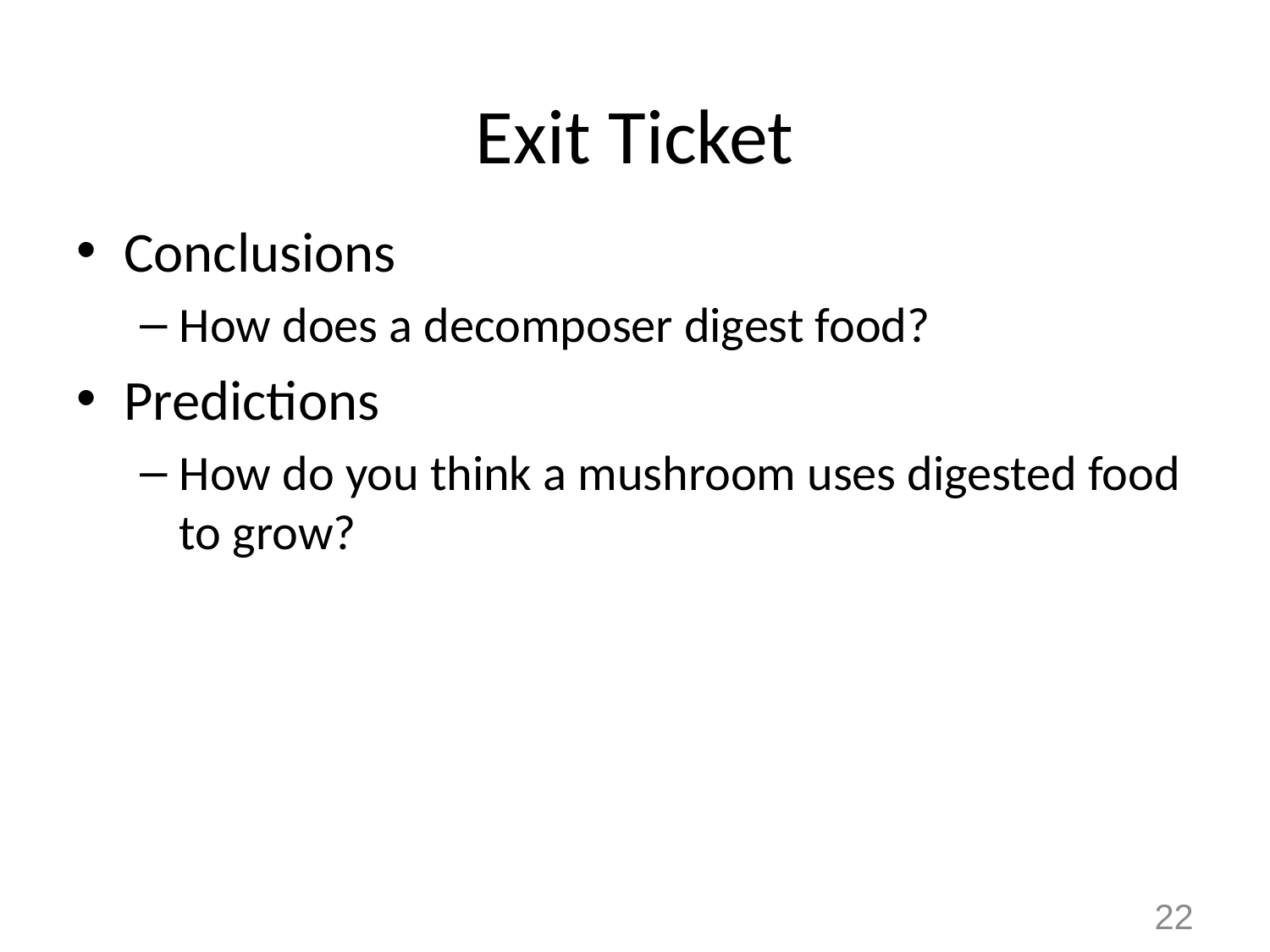

# Exit Ticket
Conclusions
How does a decomposer digest food?
Predictions
How do you think a mushroom uses digested food to grow?
22